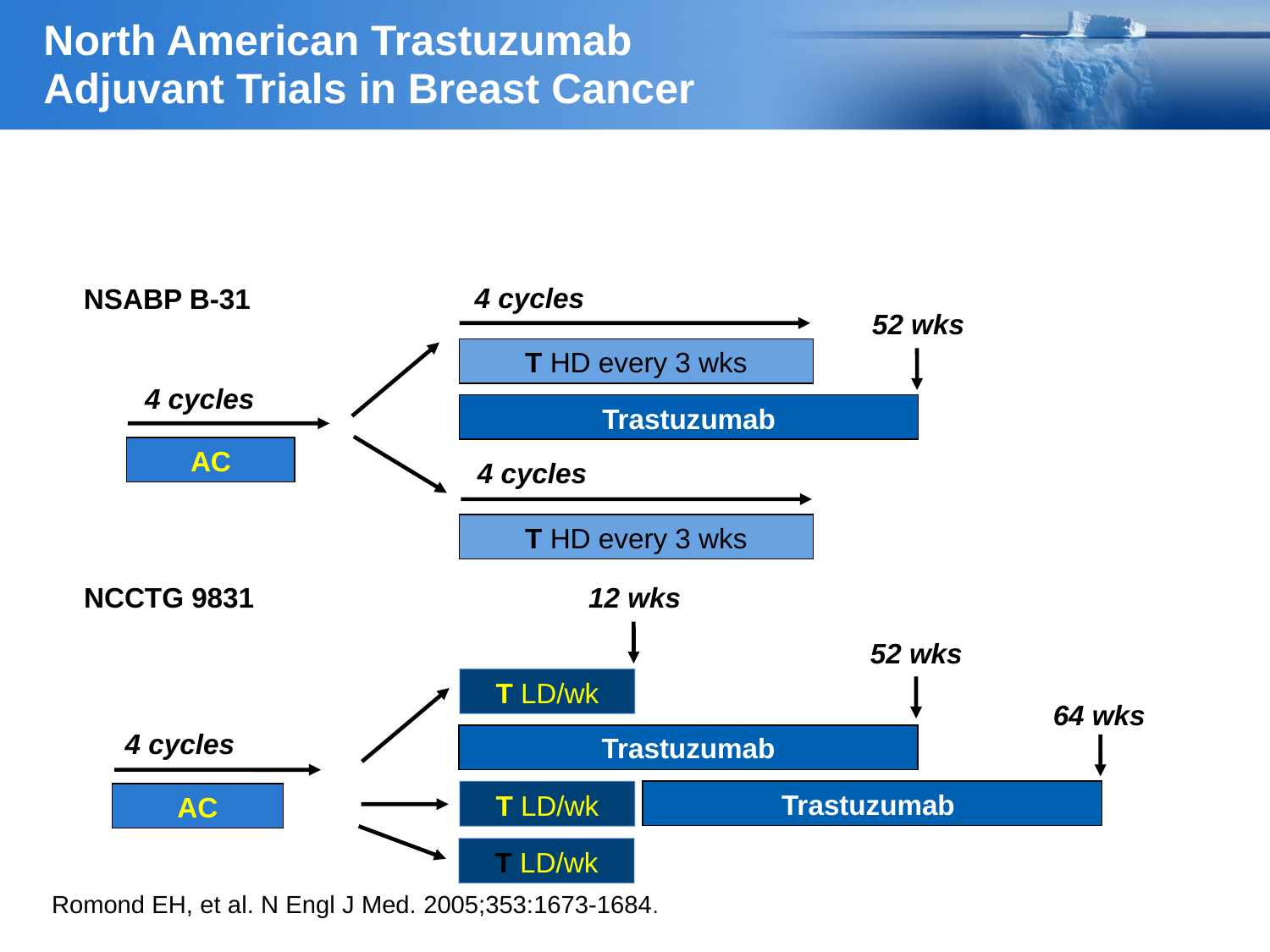

North American Trastuzumab
Adjuvant Trials in Breast Cancer
4 cycles
NSABP B-31
52 wks

T HD every 3 wks

4 cycles
Trastuzumab

AC
4 cycles

T HD every 3 wks
12 wks
NCCTG 9831

52 wks
T LD/wk

64 wks
4 cycles
Trastuzumab

Trastuzumab
T LD/wk
AC

T LD/wk
Romond EH, et al. N Engl J Med. 2005;353:1673-1684.